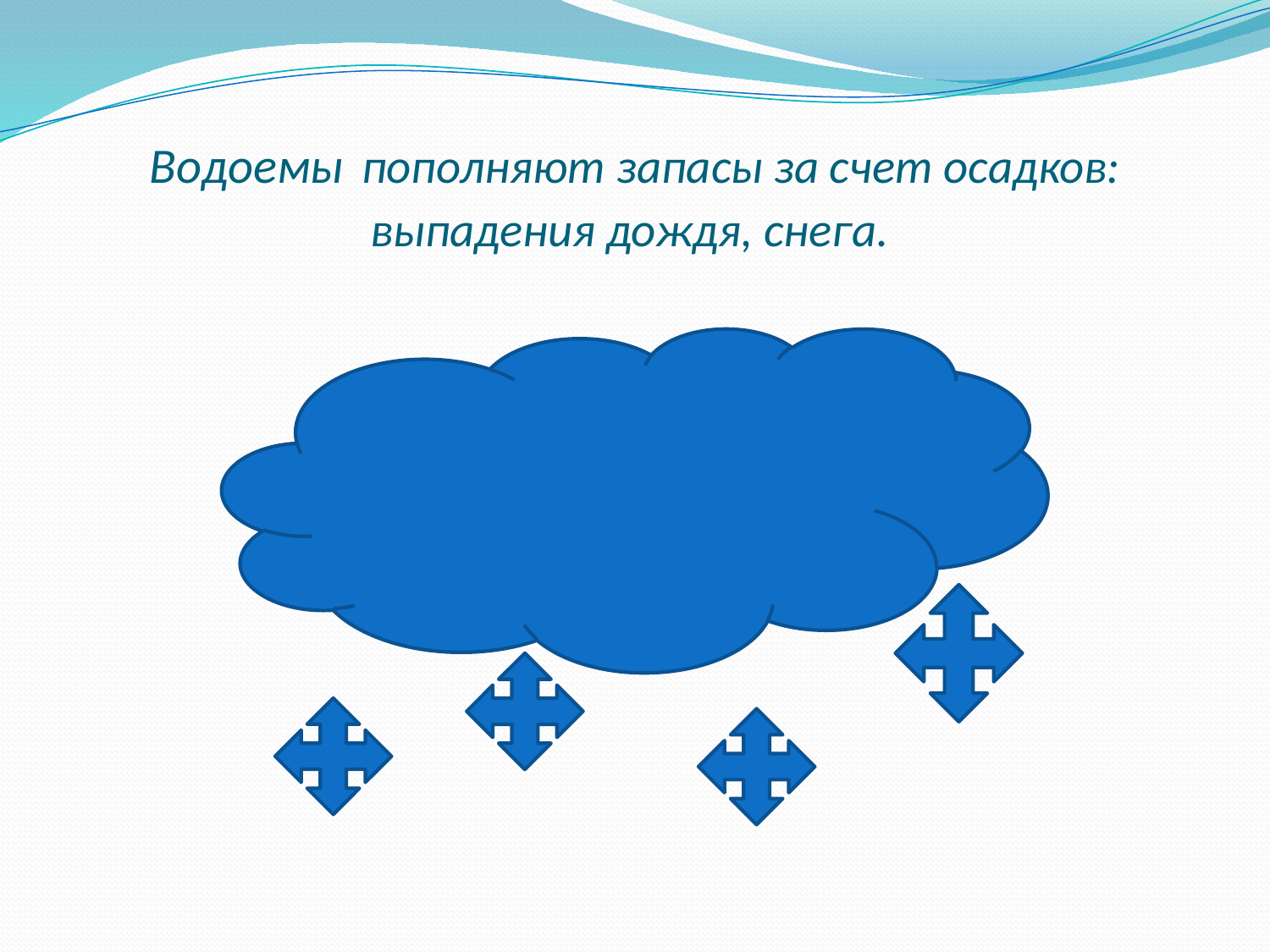

# Водоемы пополняют запасы за счет осадков: выпадения дождя, снега.